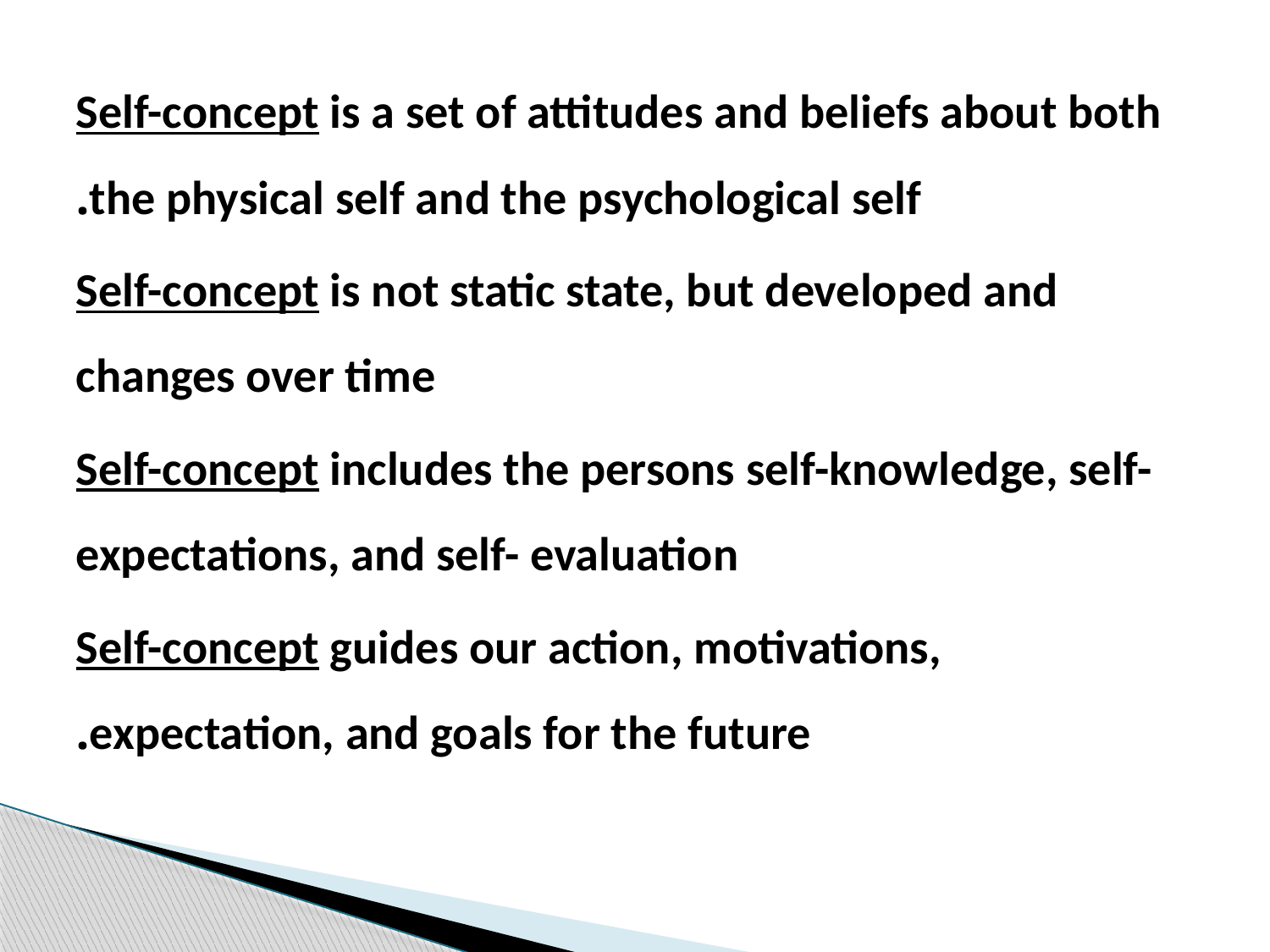

Self-concept is a set of attitudes and beliefs about both the physical self and the psychological self.
Self-concept is not static state, but developed and changes over time
Self-concept includes the persons self-knowledge, self-expectations, and self- evaluation
Self-concept guides our action, motivations, expectation, and goals for the future.